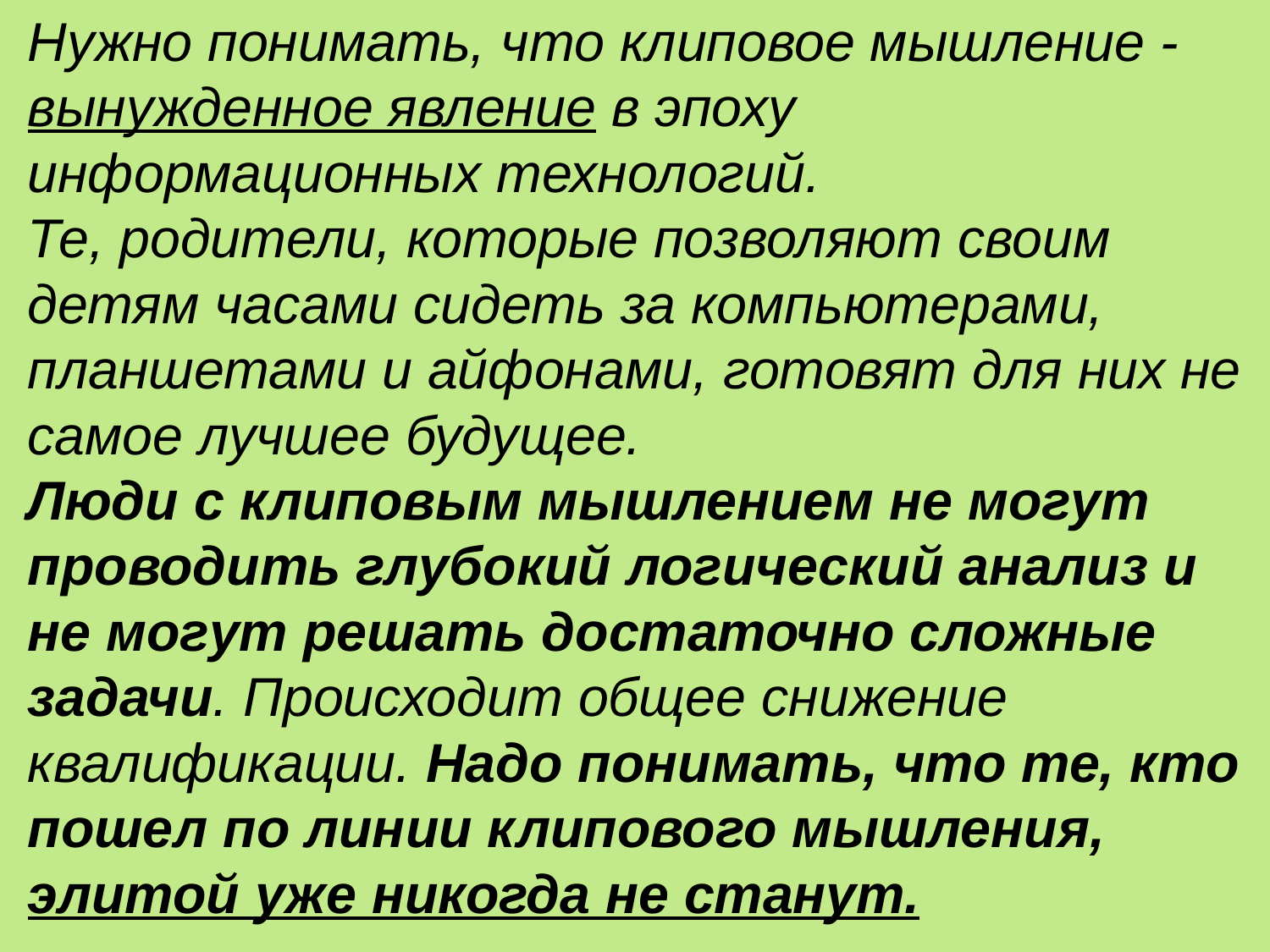

Нужно понимать, что клиповое мышление - вынужденное явление в эпоху информационных технологий.
Те, родители, которые позволяют своим детям часами сидеть за компьютерами, планшетами и айфонами, готовят для них не самое лучшее будущее.
Люди с клиповым мышлением не могут проводить глубокий логический анализ и не могут решать достаточно сложные задачи. Происходит общее снижение квалификации. Надо понимать, что те, кто пошел по линии клипового мышления,
элитой уже никогда не станут.